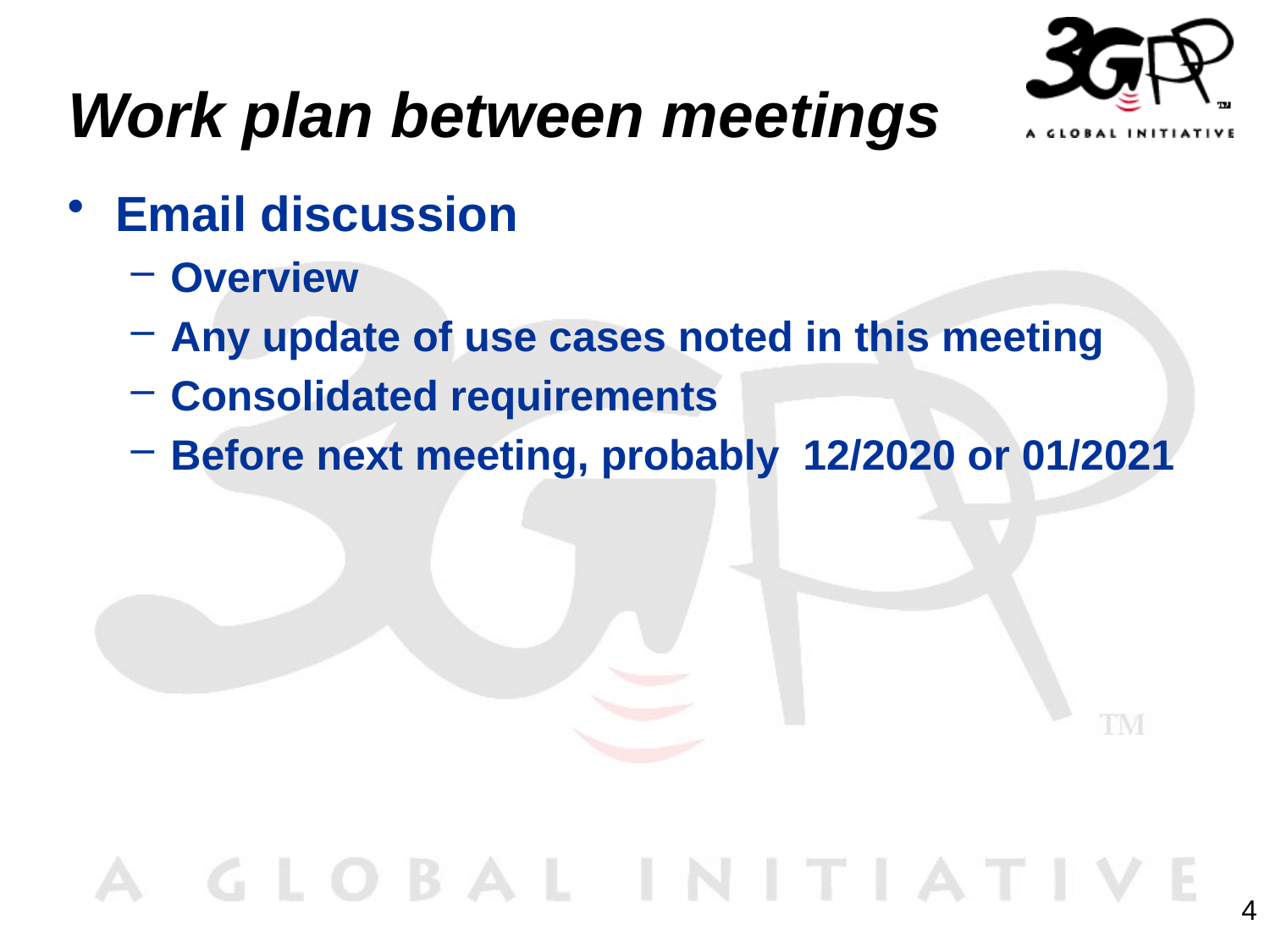

# Work plan between meetings
Email discussion
Overview
Any update of use cases noted in this meeting
Consolidated requirements
Before next meeting, probably  12/2020 or 01/2021

4